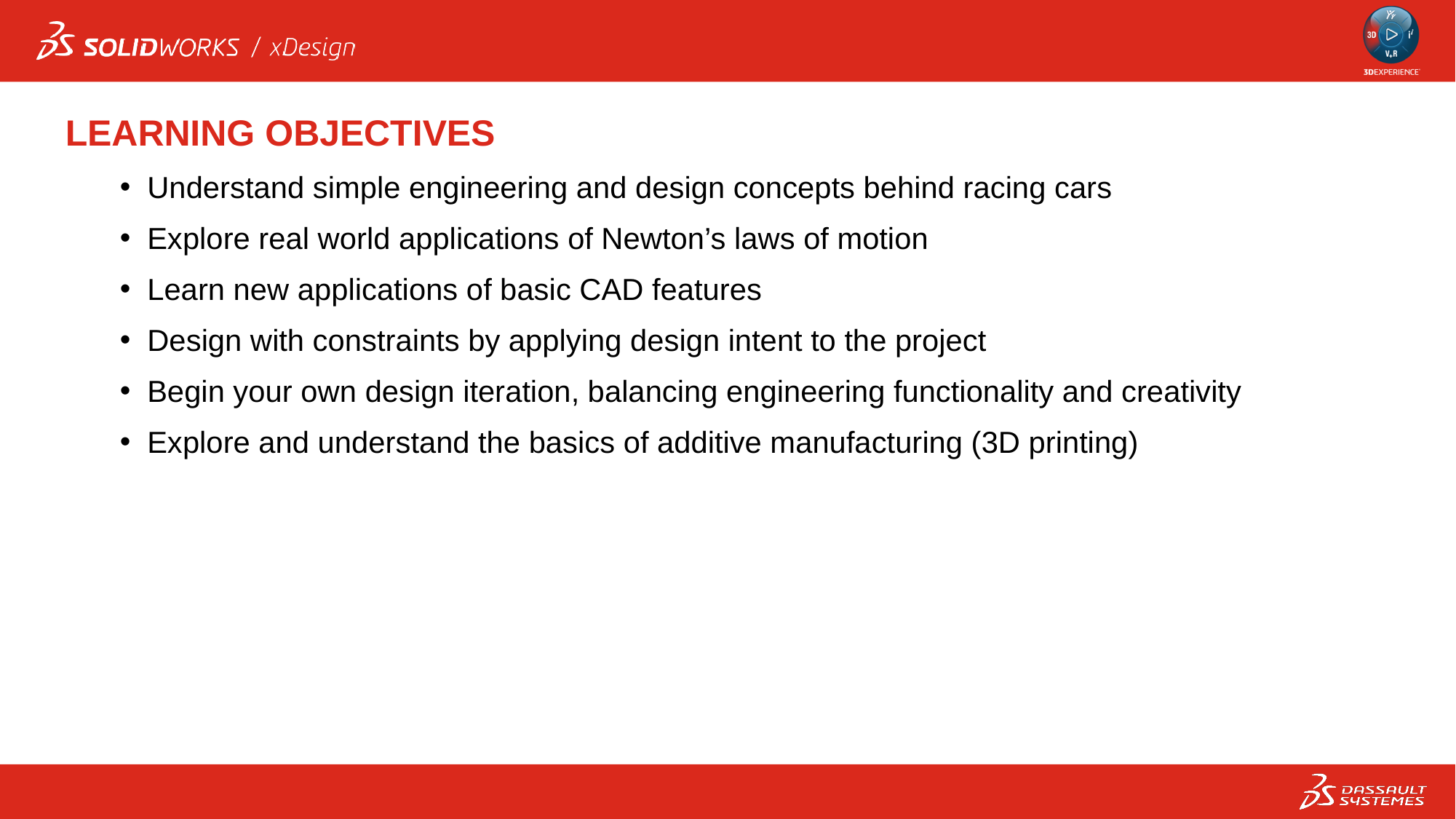

LEARNING OBJECTIVES
Understand simple engineering and design concepts behind racing cars
Explore real world applications of Newton’s laws of motion
Learn new applications of basic CAD features
Design with constraints by applying design intent to the project
Begin your own design iteration, balancing engineering functionality and creativity
Explore and understand the basics of additive manufacturing (3D printing)